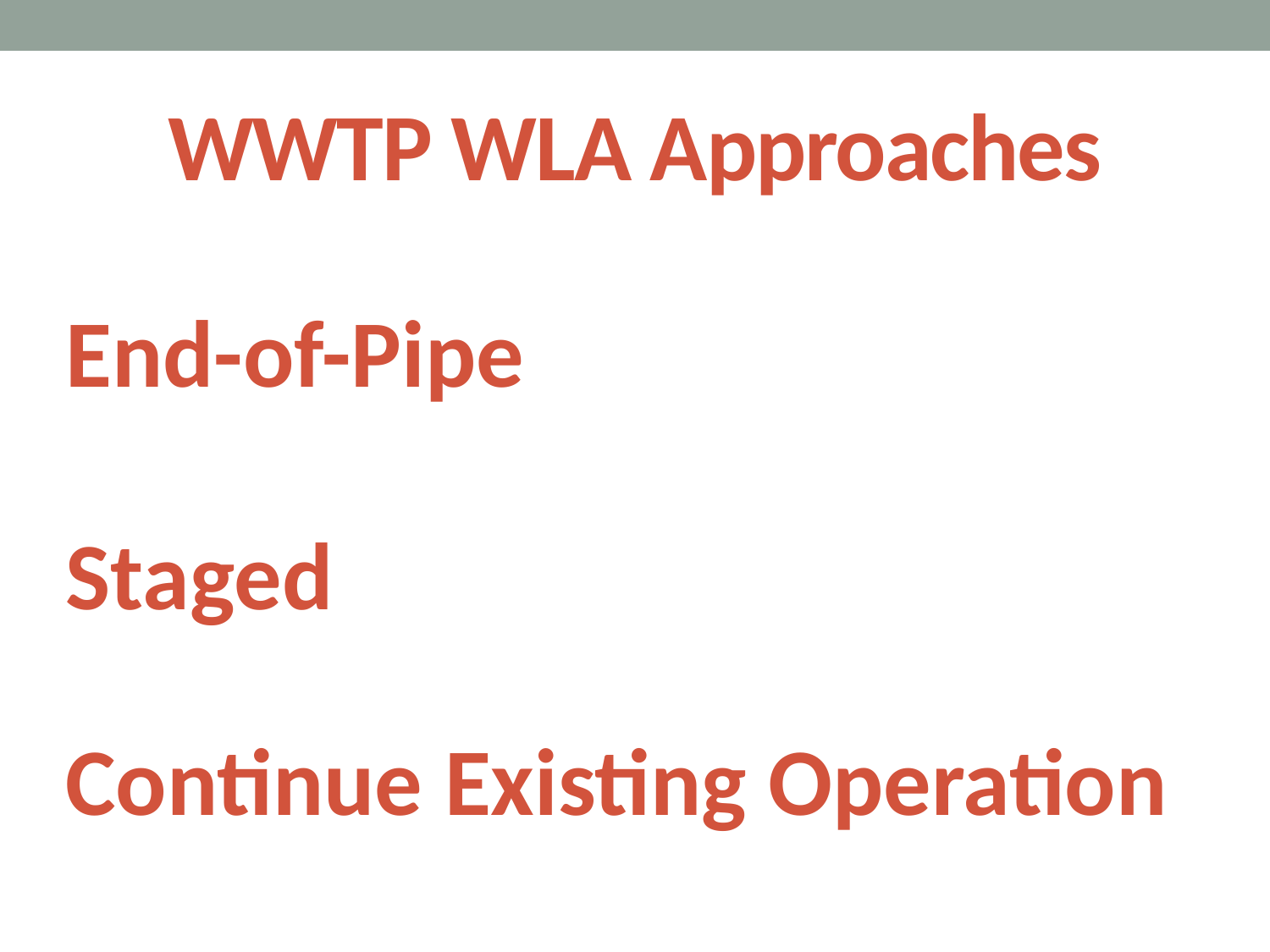

# WWTP WLA Approaches
End-of-Pipe
Staged
Continue Existing Operation